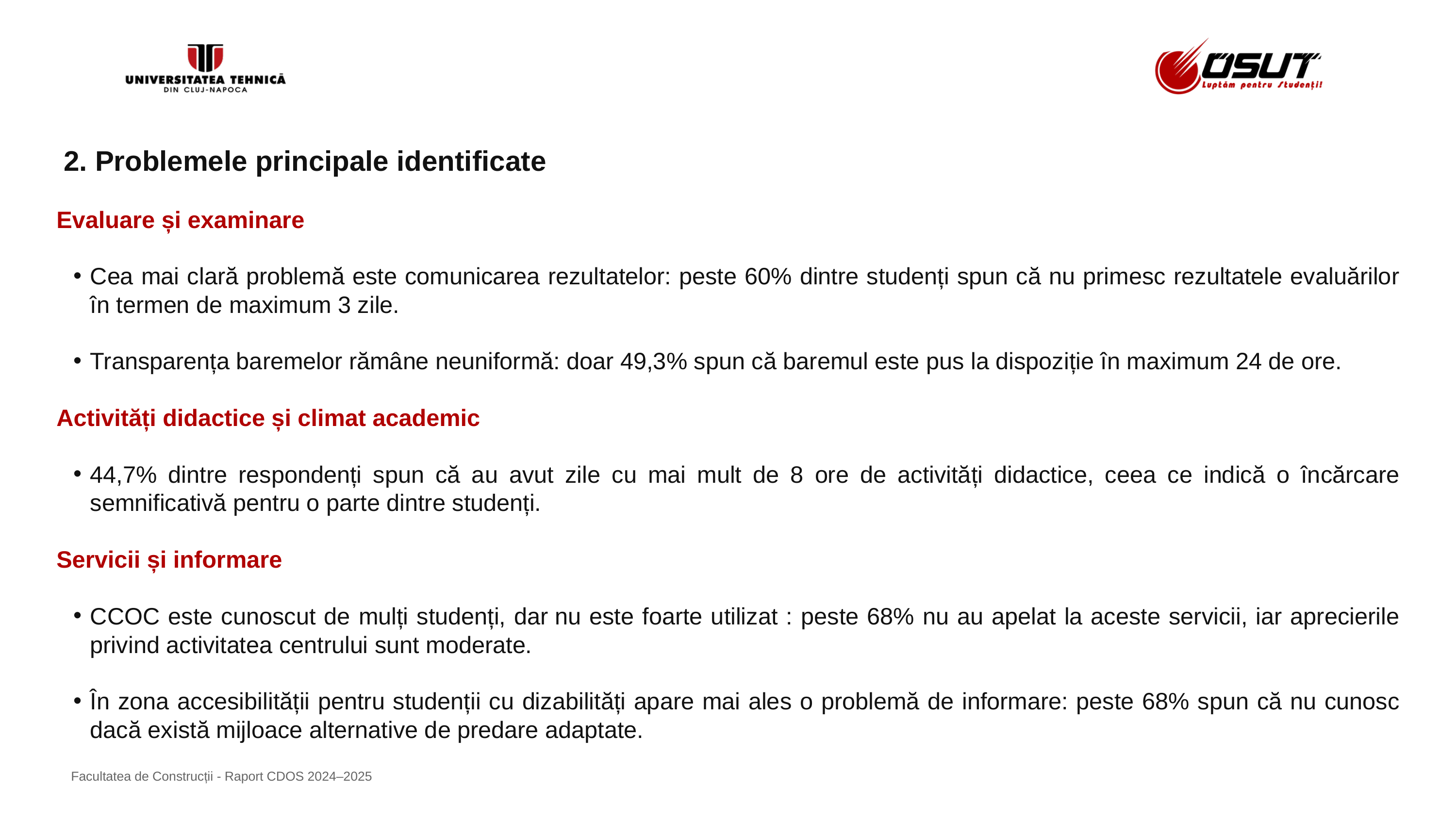

2. Problemele principale identificate
Evaluare și examinare

Cea mai clară problemă este comunicarea rezultatelor: peste 60% dintre studenți spun că nu primesc rezultatele evaluărilor în termen de maximum 3 zile.

Transparența baremelor rămâne neuniformă: doar 49,3% spun că baremul este pus la dispoziție în maximum 24 de ore.

Activități didactice și climat academic

44,7% dintre respondenți spun că au avut zile cu mai mult de 8 ore de activități didactice, ceea ce indică o încărcare semnificativă pentru o parte dintre studenți.

Servicii și informare

CCOC este cunoscut de mulți studenți, dar nu este foarte utilizat : peste 68% nu au apelat la aceste servicii, iar aprecierile privind activitatea centrului sunt moderate.

În zona accesibilității pentru studenții cu dizabilități apare mai ales o problemă de informare: peste 68% spun că nu cunosc dacă există mijloace alternative de predare adaptate.

Facultatea de Construcții - Raport CDOS 2024–2025